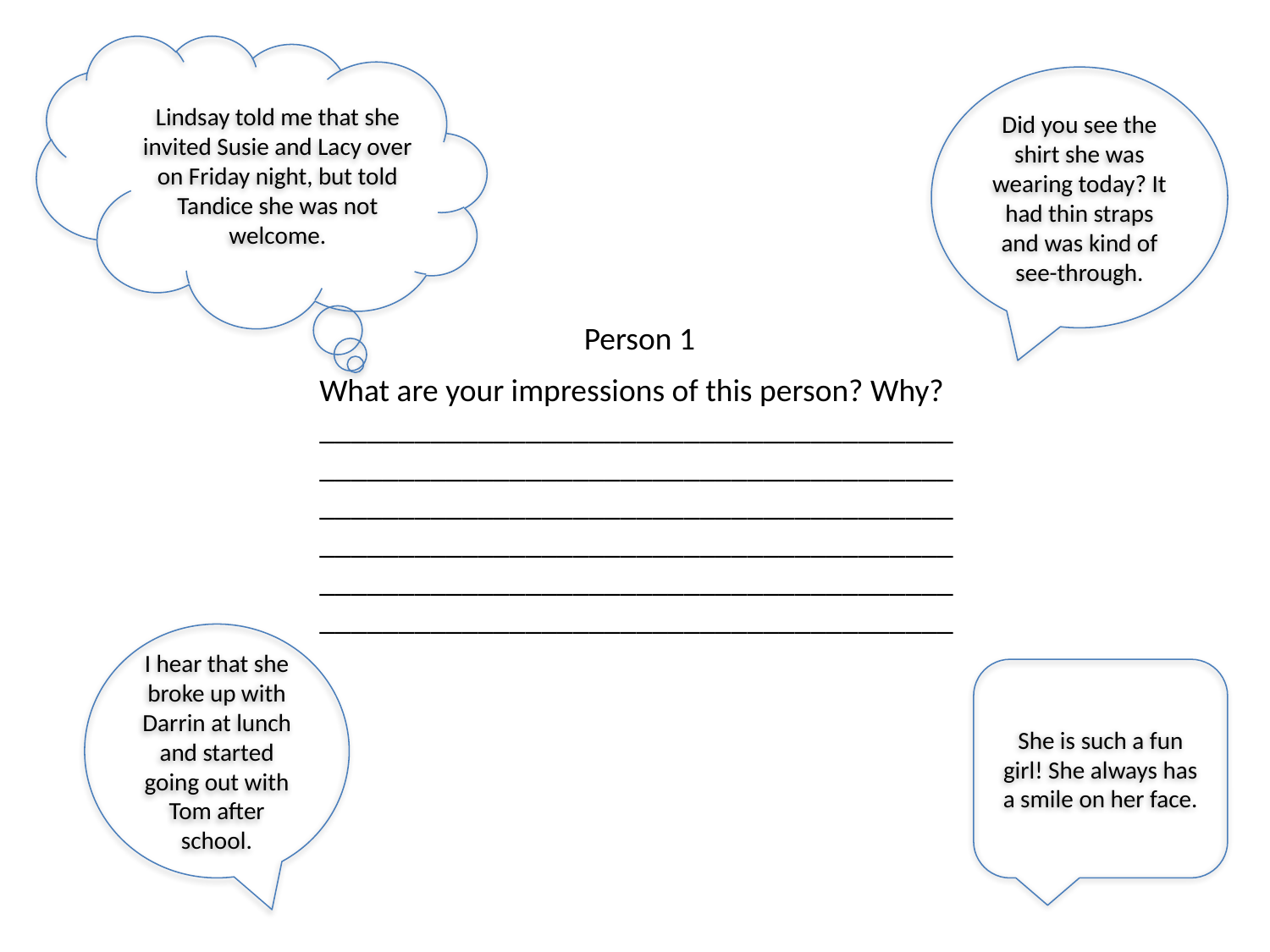

Lindsay told me that she invited Susie and Lacy over on Friday night, but told Tandice she was not welcome.
Did you see the shirt she was wearing today? It had thin straps and was kind of see-through.
Person 1
What are your impressions of this person? Why?
________________________________________
________________________________________
________________________________________
________________________________________
________________________________________
________________________________________
I hear that she broke up with Darrin at lunch and started going out with Tom after school.
She is such a fun girl! She always has a smile on her face.